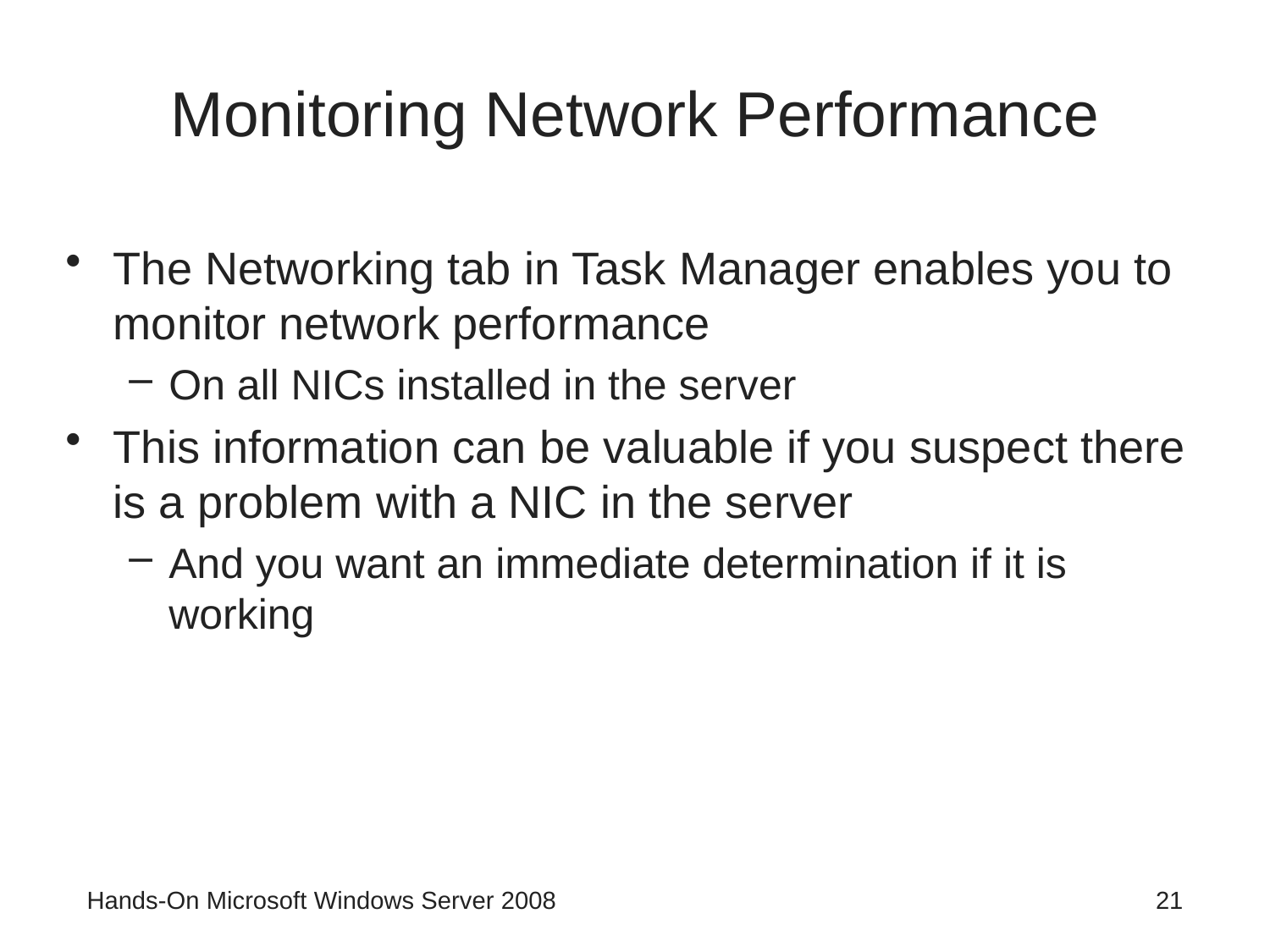

# Monitoring Network Performance
The Networking tab in Task Manager enables you to monitor network performance
On all NICs installed in the server
This information can be valuable if you suspect there is a problem with a NIC in the server
And you want an immediate determination if it is working
Hands-On Microsoft Windows Server 2008
21